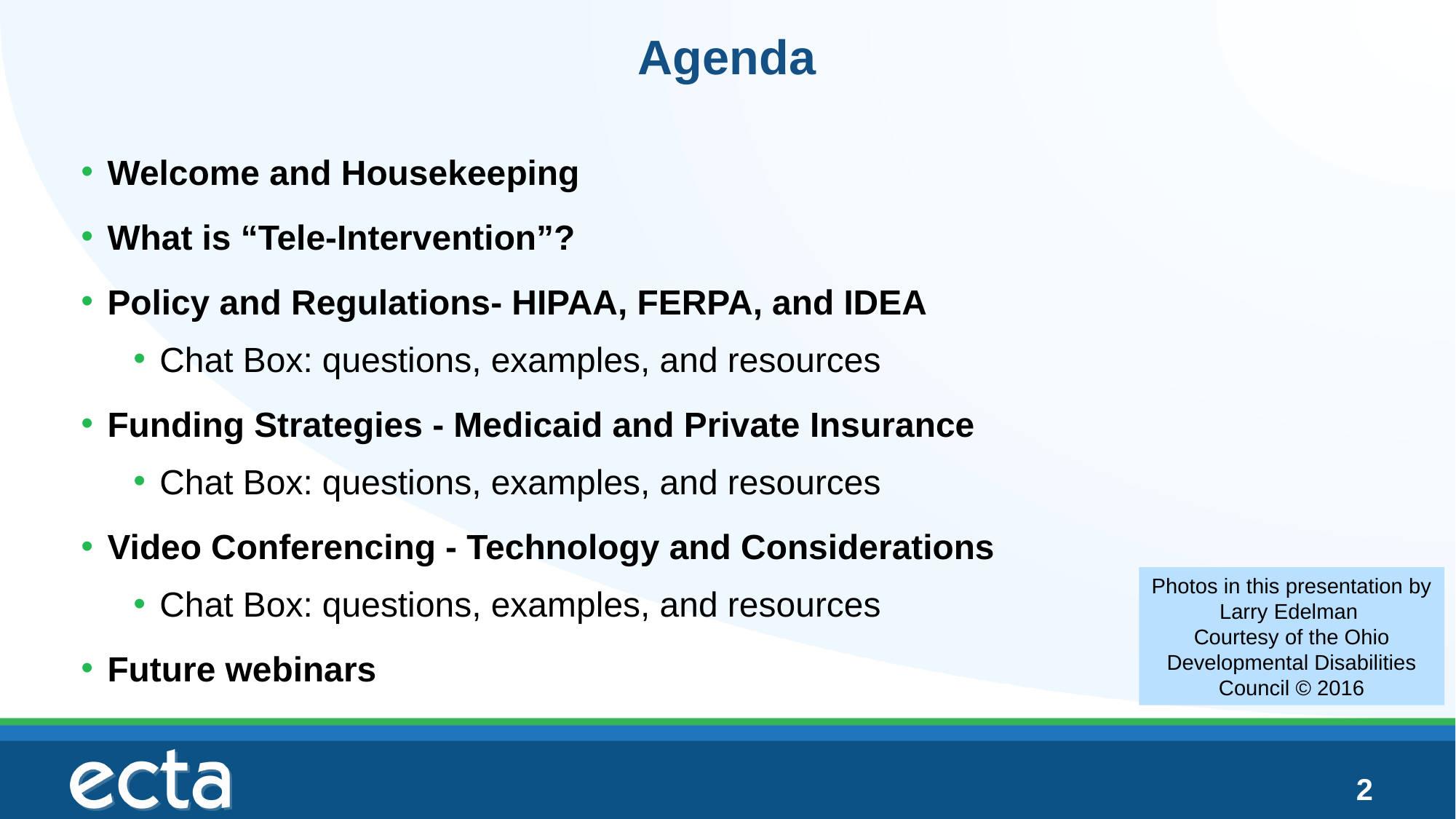

# Agenda
Welcome and Housekeeping
What is “Tele-Intervention”?
Policy and Regulations- HIPAA, FERPA, and IDEA
Chat Box: questions, examples, and resources
Funding Strategies - Medicaid and Private Insurance
Chat Box: questions, examples, and resources
Video Conferencing - Technology and Considerations
Chat Box: questions, examples, and resources
Future webinars

Photos in this presentation by Larry Edelman
Courtesy of the Ohio Developmental Disabilities Council © 2016
2